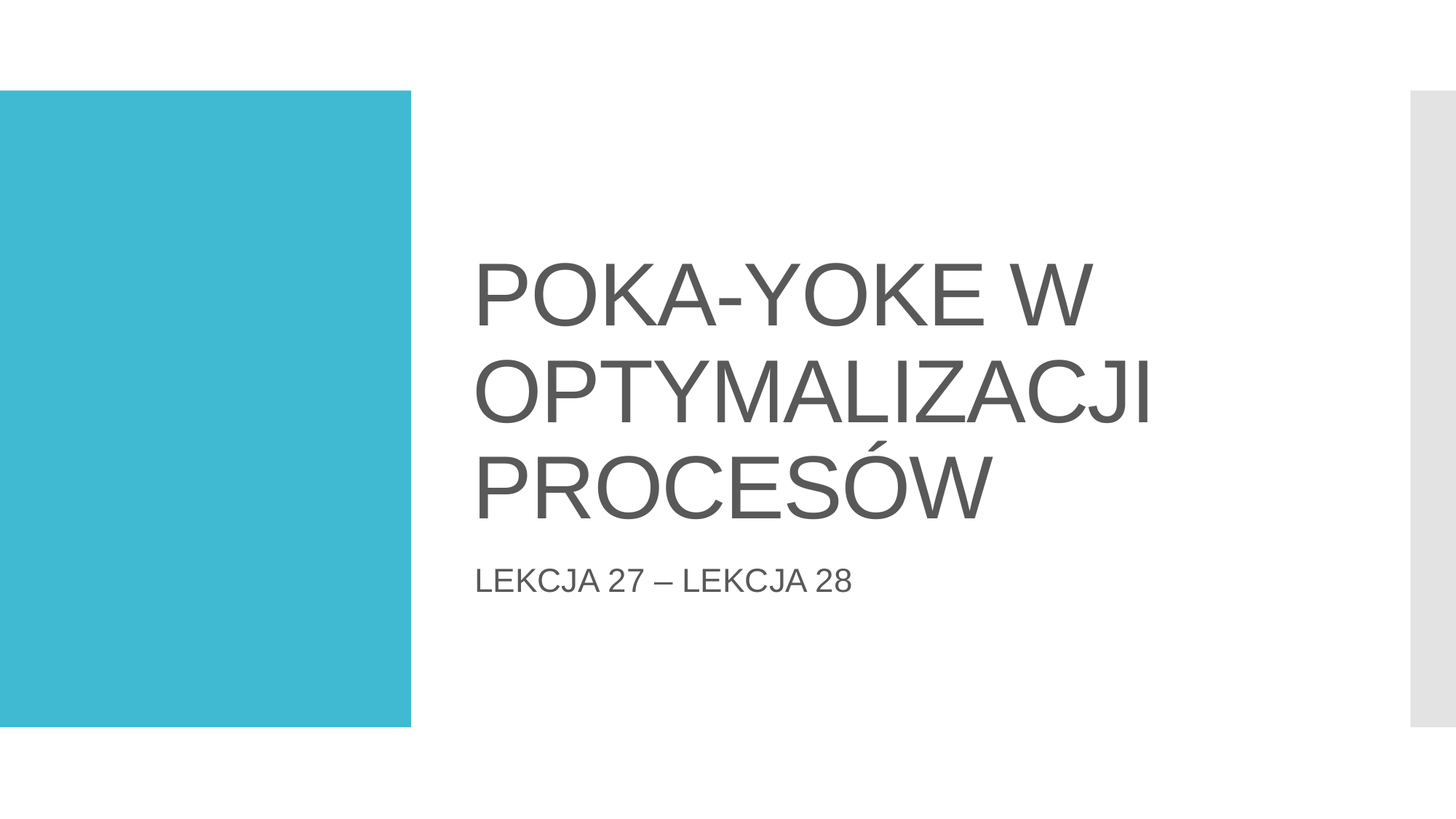

# POKA-YOKE W OPTYMALIZACJI PROCESÓW
LEKCJA 27 – LEKCJA 28